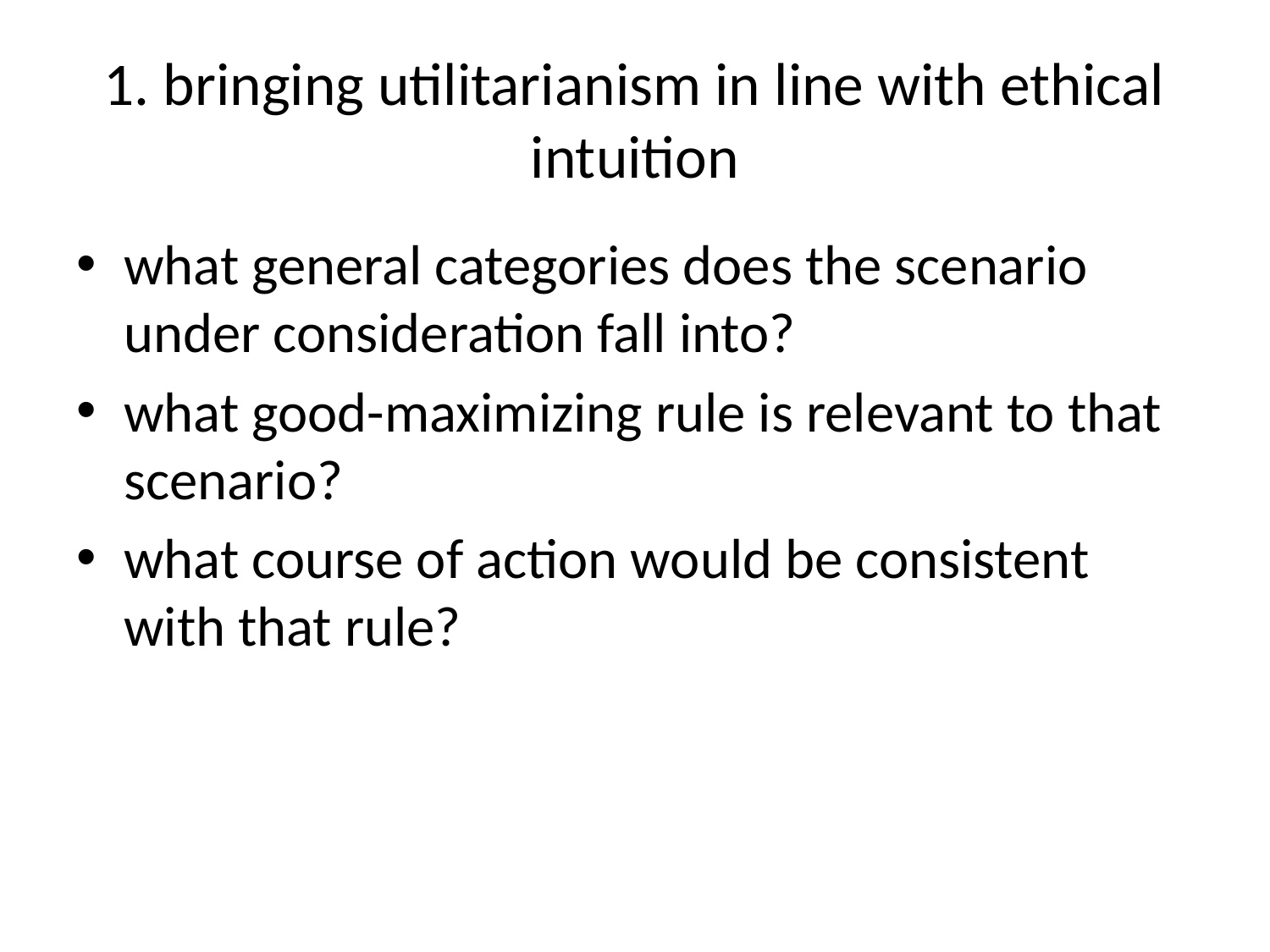

# 1. bringing utilitarianism in line with ethical intuition
what general categories does the scenario under consideration fall into?
what good-maximizing rule is relevant to that scenario?
what course of action would be consistent with that rule?